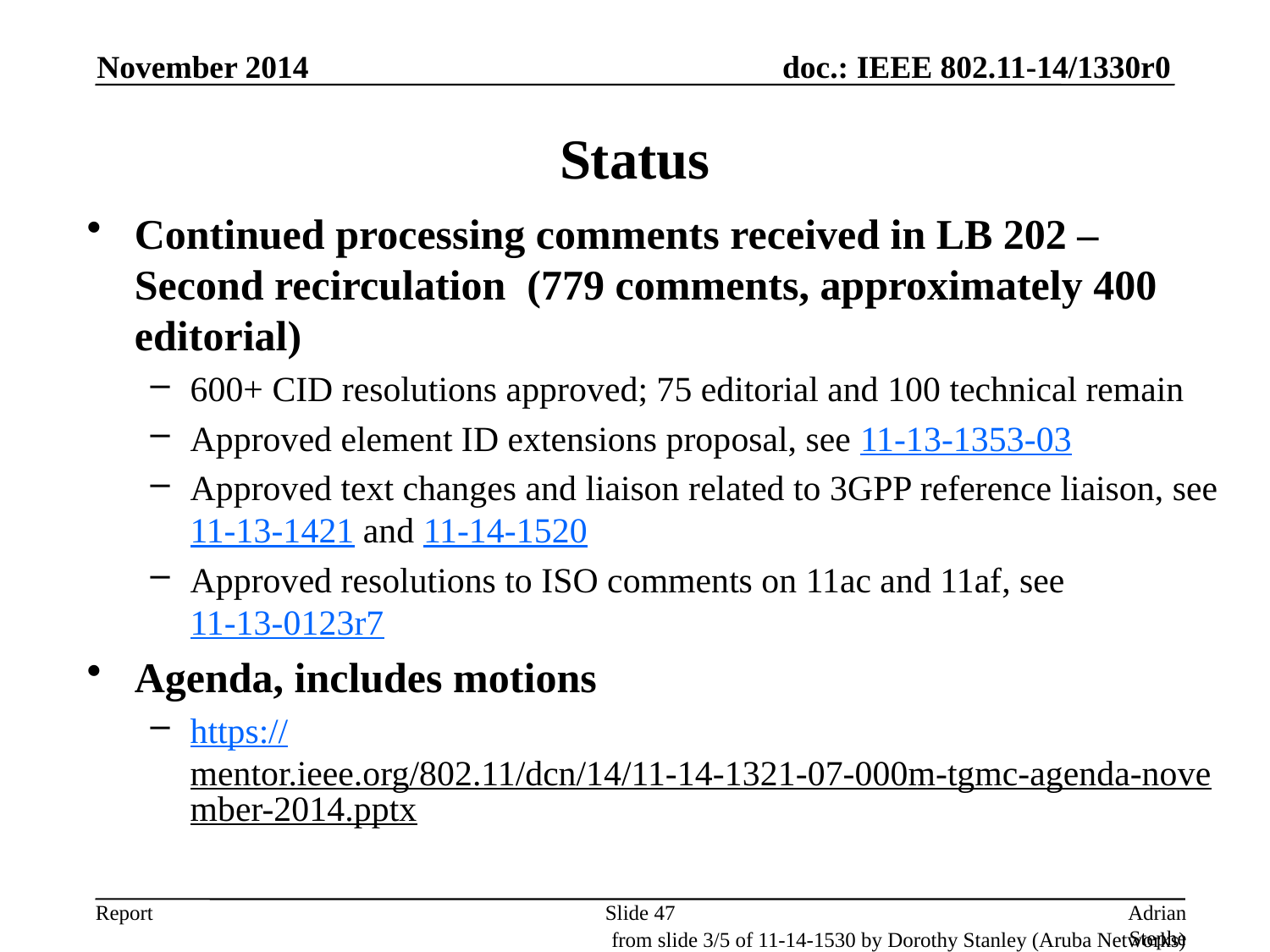

November 2014
# Status
Continued processing comments received in LB 202 – Second recirculation  (779 comments, approximately 400 editorial)
600+ CID resolutions approved; 75 editorial and 100 technical remain
Approved element ID extensions proposal, see 11-13-1353-03
Approved text changes and liaison related to 3GPP reference liaison, see 11-13-1421 and 11-14-1520
Approved resolutions to ISO comments on 11ac and 11af, see 11-13-0123r7
Agenda, includes motions
https://mentor.ieee.org/802.11/dcn/14/11-14-1321-07-000m-tgmc-agenda-november-2014.pptx
Slide 47
Adrian Stephens, Intel Corporation
from slide 3/5 of 11-14-1530 by Dorothy Stanley (Aruba Networks)